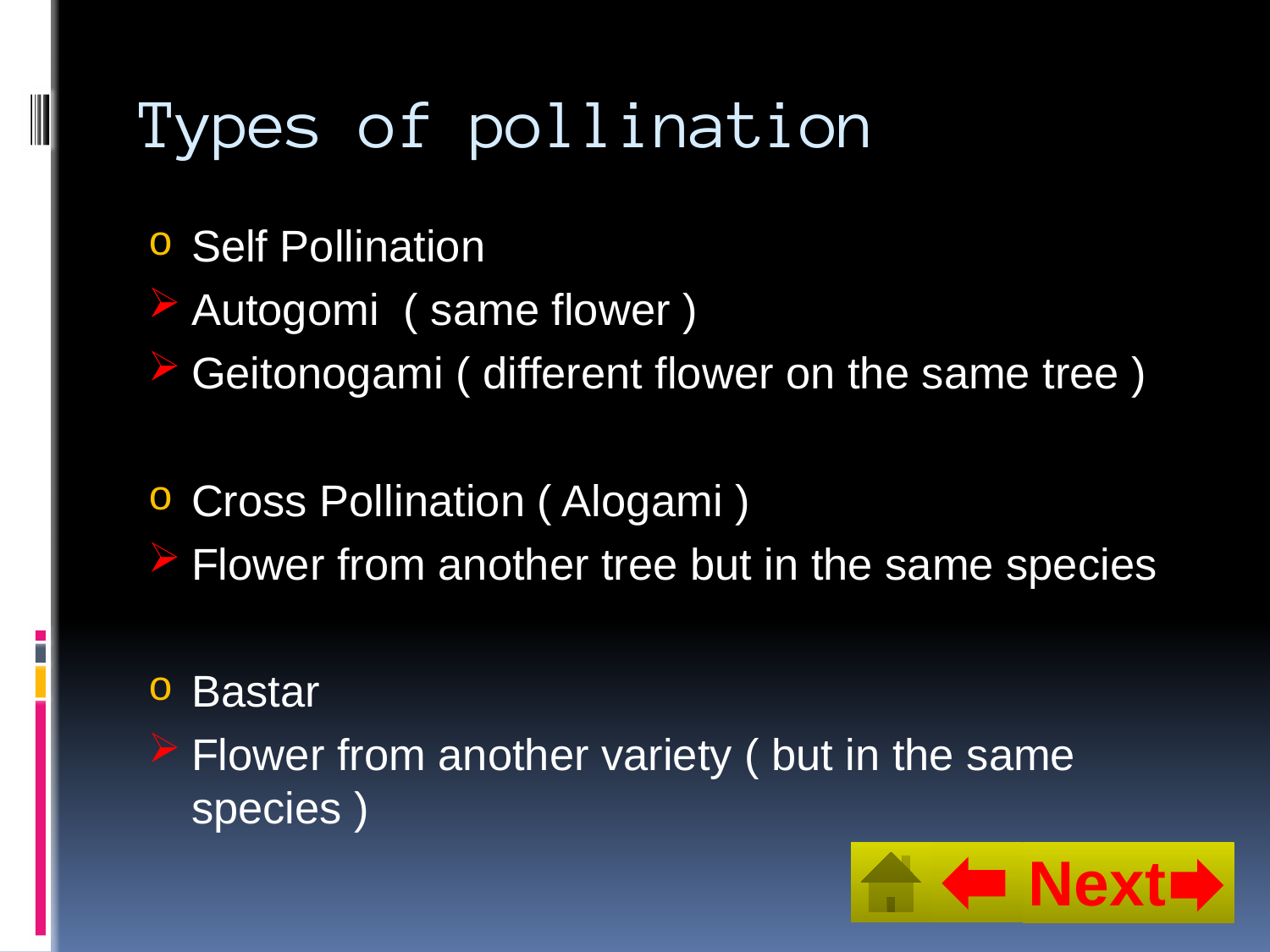

# Types of pollination
Self Pollination
Autogomi  ( same flower )
Geitonogami ( different flower on the same tree )

Cross Pollination ( Alogami )
Flower from another tree but in the same species

Bastar
Flower from another variety ( but in the same species )
Next